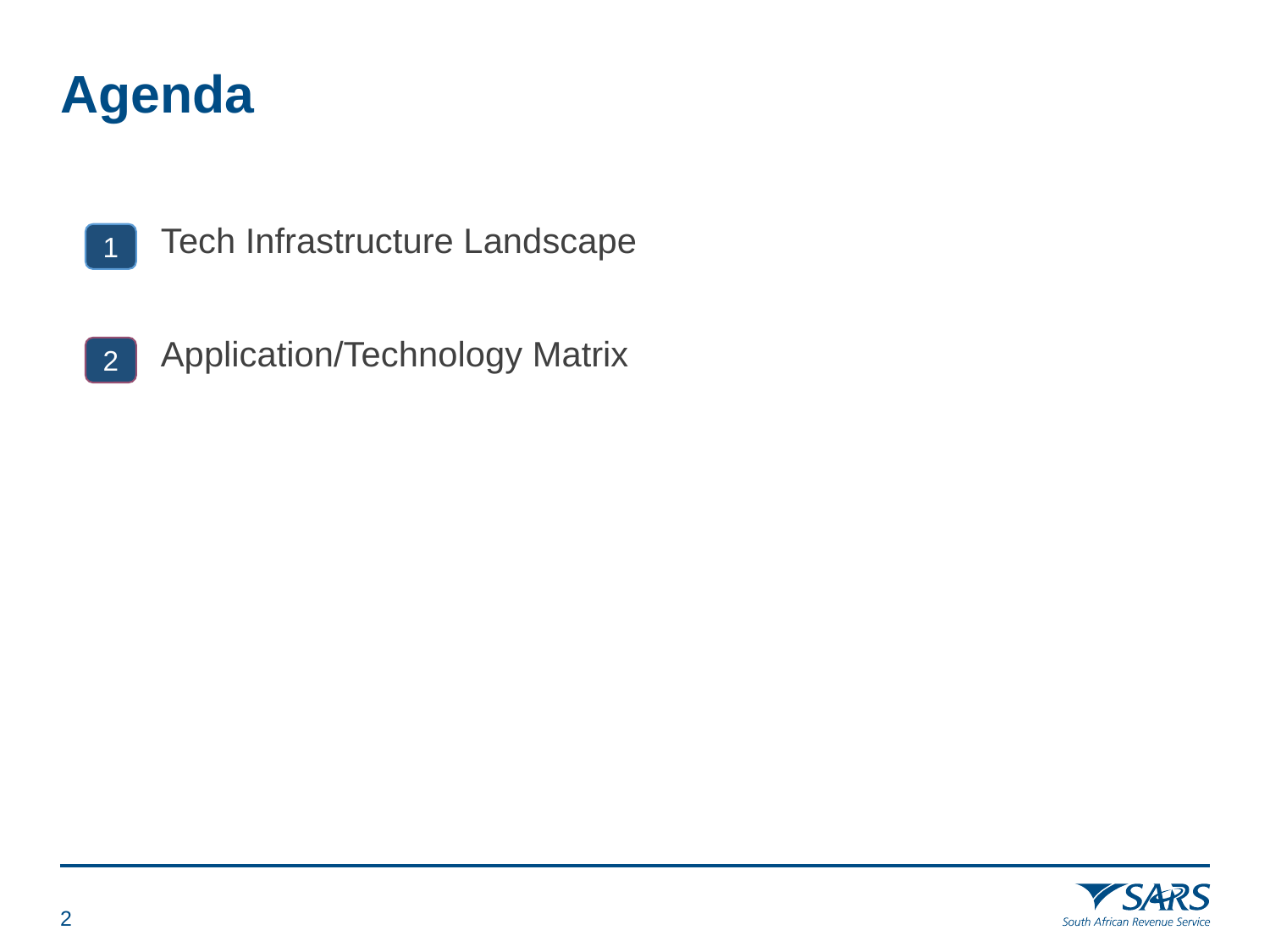

# Agenda
Tech Infrastructure Landscape

1
Application/Technology Matrix

2

2